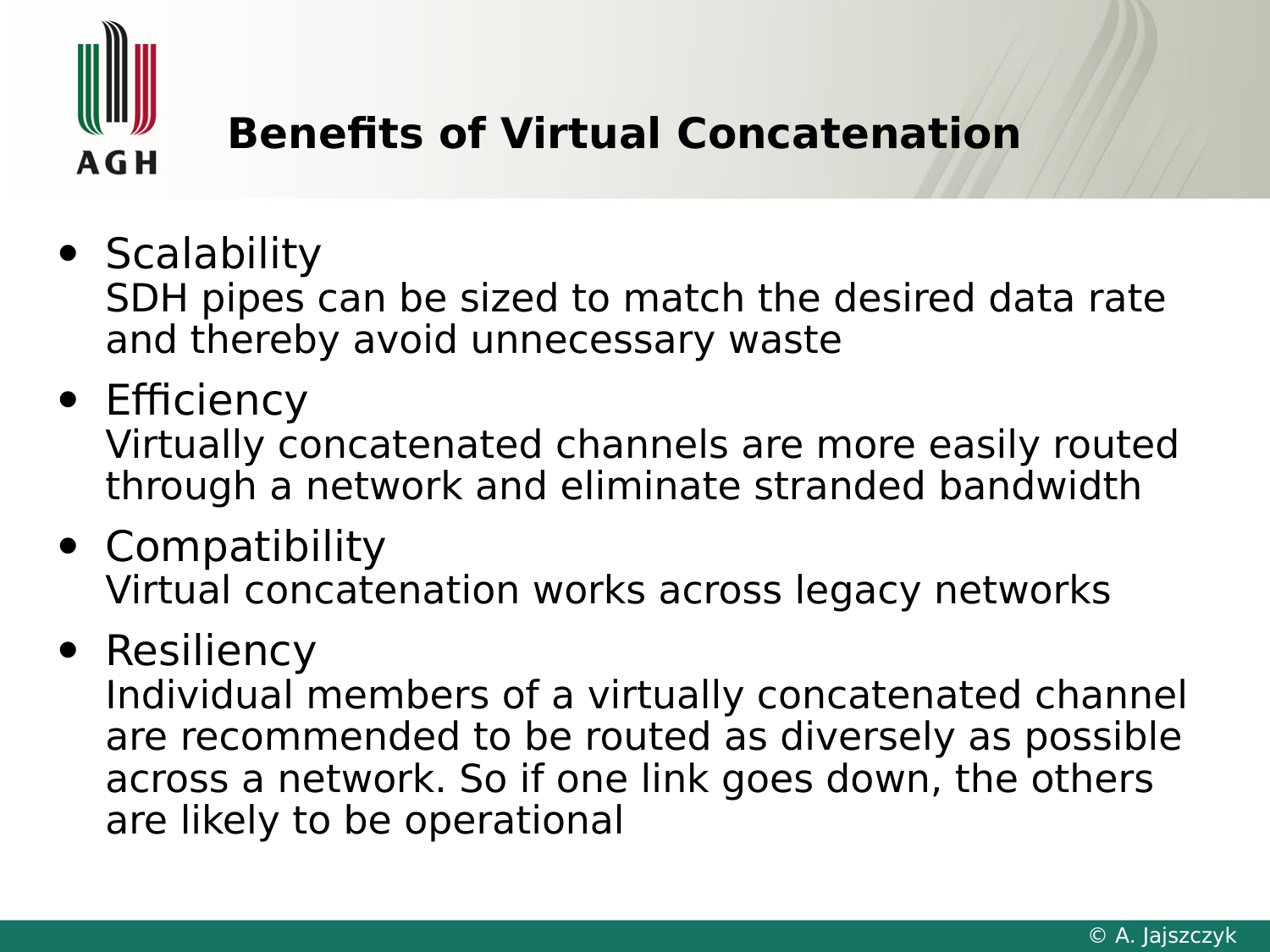

# Benefits of Virtual Concatenation
Scalability
SDH pipes can be sized to match the desired data rate and thereby avoid unnecessary waste
Efficiency
Virtually concatenated channels are more easily routed through a network and eliminate stranded bandwidth
Compatibility
Virtual concatenation works across legacy networks
Resiliency
Individual members of a virtually concatenated channel are recommended to be routed as diversely as possible across a network. So if one link goes down, the others are likely to be operational